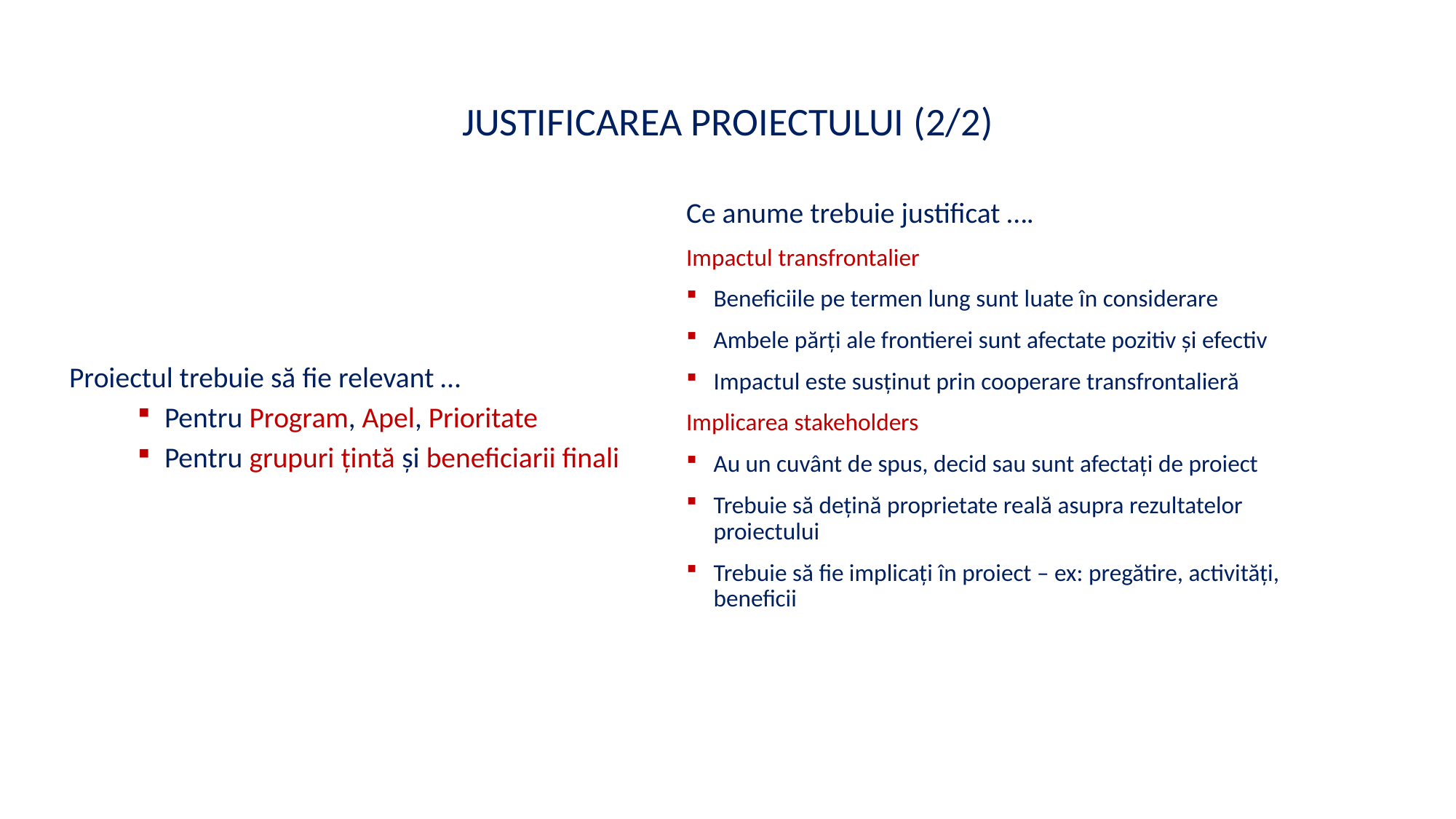

# JUSTIFICAREA PROIECTULUI (2/2)

Proiectul trebuie să fie relevant …
Pentru Program, Apel, Prioritate
Pentru grupuri țintă și beneficiarii finali

Ce anume trebuie justificat ….
Impactul transfrontalier
Beneficiile pe termen lung sunt luate în considerare
Ambele părți ale frontierei sunt afectate pozitiv și efectiv
Impactul este susținut prin cooperare transfrontalieră
Implicarea stakeholders
Au un cuvânt de spus, decid sau sunt afectați de proiect
Trebuie să dețină proprietate reală asupra rezultatelor proiectului
Trebuie să fie implicați în proiect – ex: pregătire, activități, beneficii